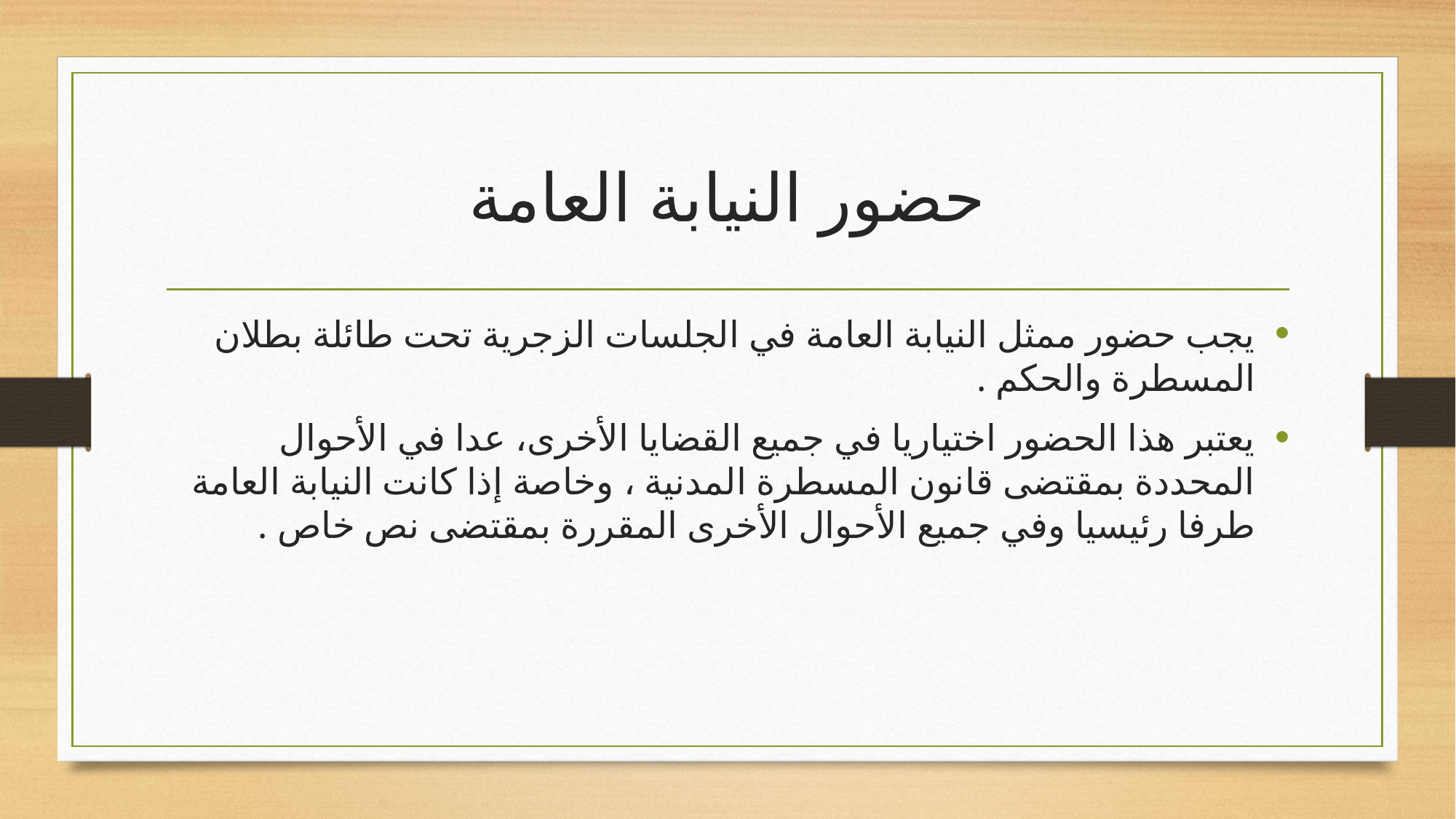

# حضور النيابة العامة
يجب حضور ممثل النيابة العامة في الجلسات الزجرية تحت طائلة بطلان المسطرة والحكم .
يعتبر هذا الحضور اختياريا في جميع القضايا الأخرى، عدا في الأحوال المحددة بمقتضى قانون المسطرة المدنية ، وخاصة إذا كانت النيابة العامة طرفا رئيسيا وفي جميع الأحوال الأخرى المقررة بمقتضى نص خاص .